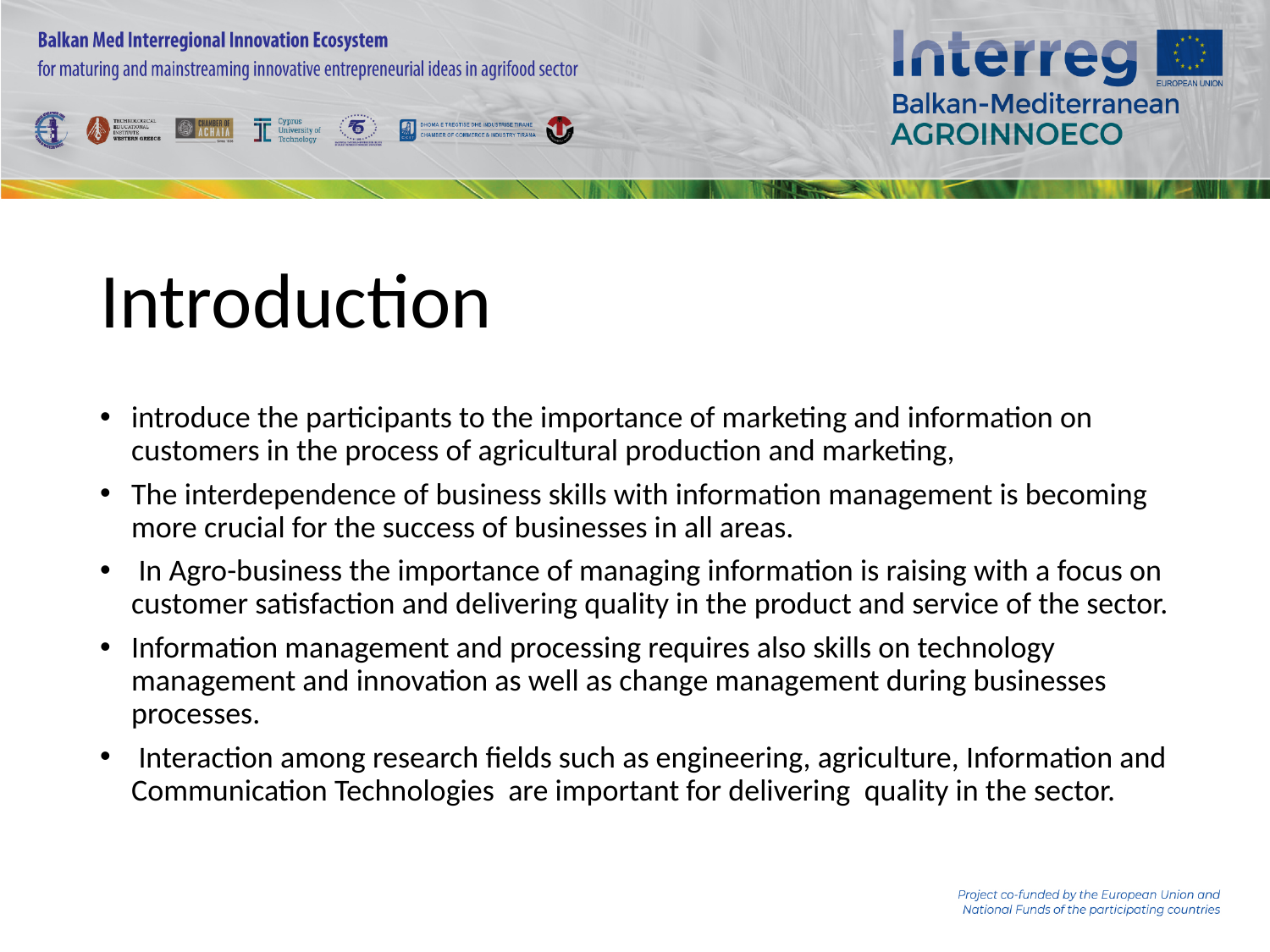

# Introduction
introduce the participants to the importance of marketing and information on customers in the process of agricultural production and marketing,
The interdependence of business skills with information management is becoming more crucial for the success of businesses in all areas.
 In Agro-business the importance of managing information is raising with a focus on customer satisfaction and delivering quality in the product and service of the sector.
Information management and processing requires also skills on technology management and innovation as well as change management during businesses processes.
 Interaction among research fields such as engineering, agriculture, Information and Communication Technologies  are important for delivering  quality in the sector.